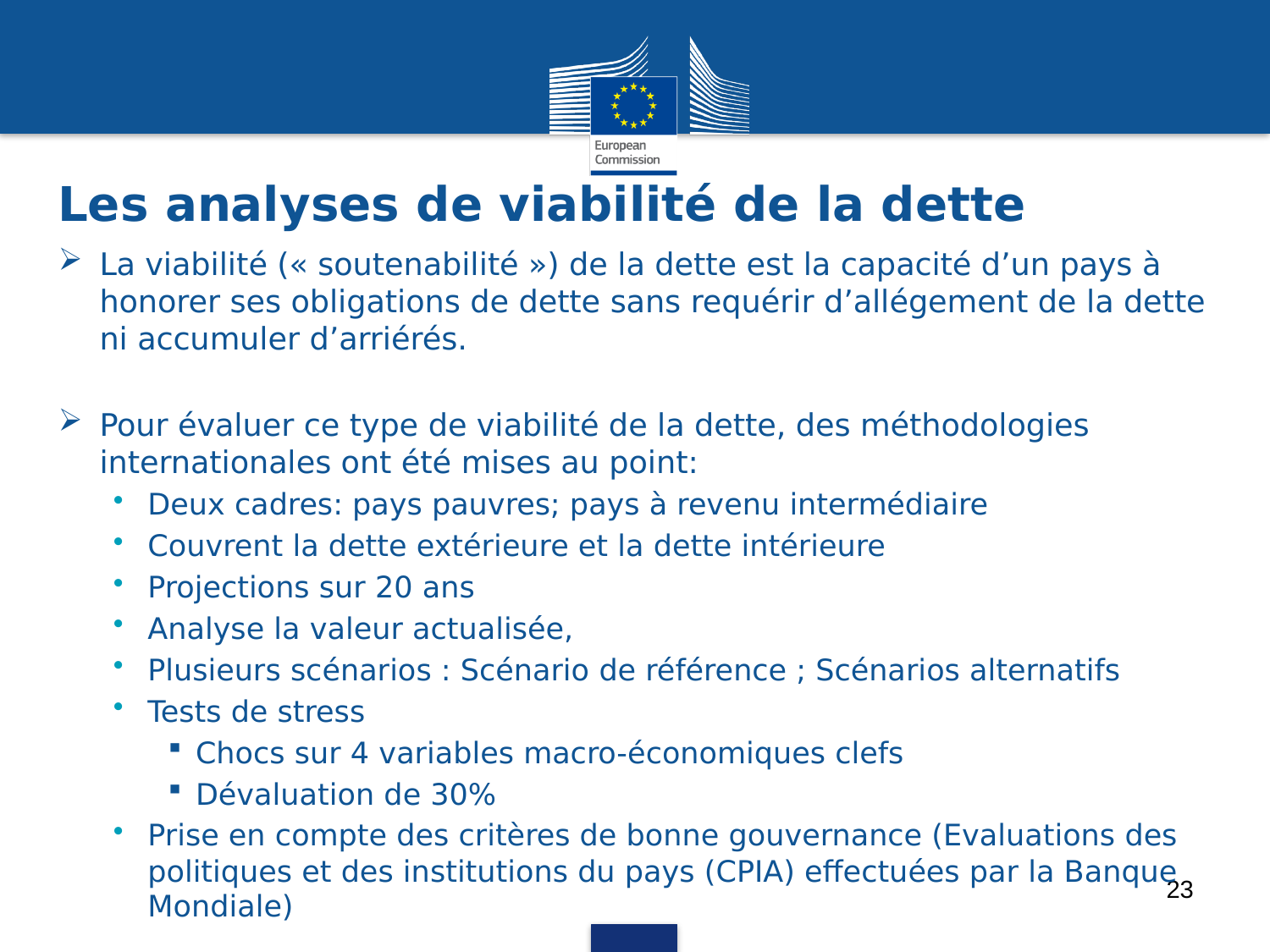

# Les analyses de viabilité de la dette
La viabilité (« soutenabilité ») de la dette est la capacité d’un pays à honorer ses obligations de dette sans requérir d’allégement de la dette ni accumuler d’arriérés.

Pour évaluer ce type de viabilité de la dette, des méthodologies internationales ont été mises au point:
Deux cadres: pays pauvres; pays à revenu intermédiaire
Couvrent la dette extérieure et la dette intérieure
Projections sur 20 ans
Analyse la valeur actualisée,
Plusieurs scénarios : Scénario de référence ; Scénarios alternatifs
Tests de stress
Chocs sur 4 variables macro-économiques clefs
Dévaluation de 30%
Prise en compte des critères de bonne gouvernance (Evaluations des politiques et des institutions du pays (CPIA) effectuées par la Banque Mondiale)

23